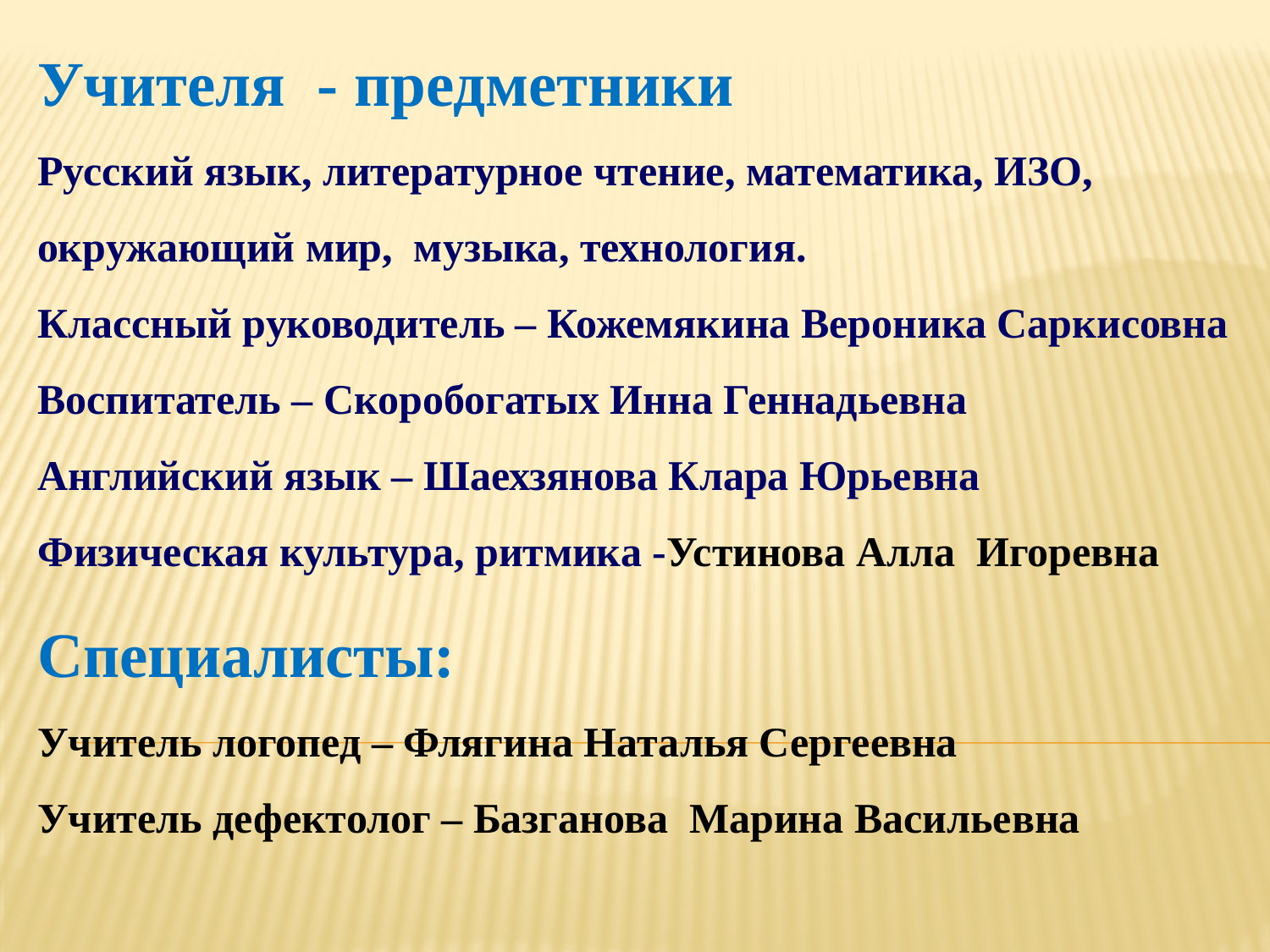

Учителя  - предметники
Русский язык, литературное чтение, математика, ИЗО, окружающий мир,  музыка, технология.
Классный руководитель – Кожемякина Вероника Саркисовна
Воспитатель – Скоробогатых Инна Геннадьевна
Английский язык – Шаехзянова Клара Юрьевна
Физическая культура, ритмика -Устинова Алла  Игоревна
Специалисты:
Учитель логопед – Флягина Наталья Сергеевна
Учитель дефектолог – Базганова  Марина Васильевна